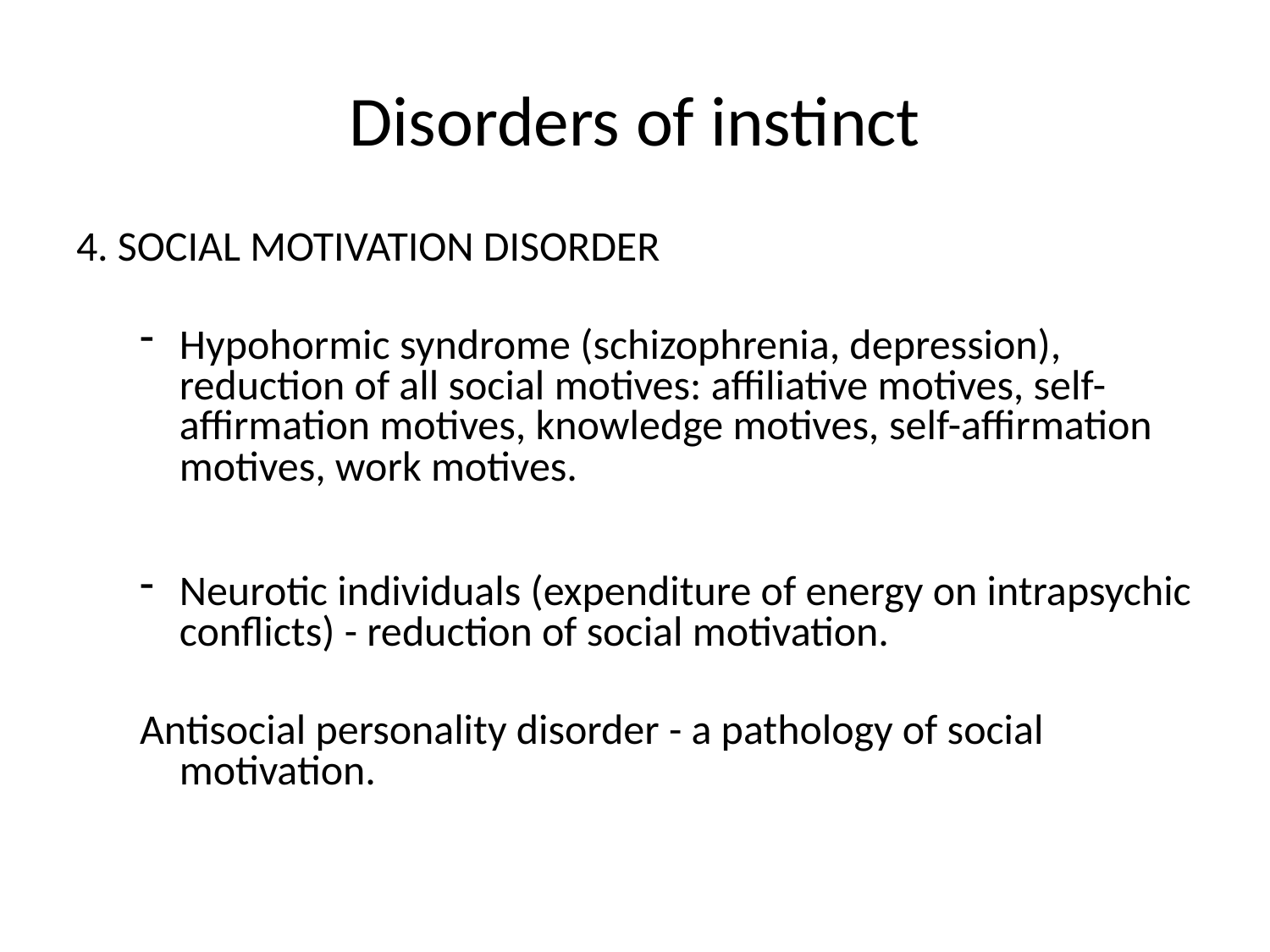

# Disorders of instinct
4. SOCIAL MOTIVATION DISORDER

Hypohormic syndrome (schizophrenia, depression), reduction of all social motives: affiliative motives, self-affirmation motives, knowledge motives, self-affirmation motives, work motives.

Neurotic individuals (expenditure of energy on intrapsychic conflicts) - reduction of social motivation.

Antisocial personality disorder - a pathology of social motivation.